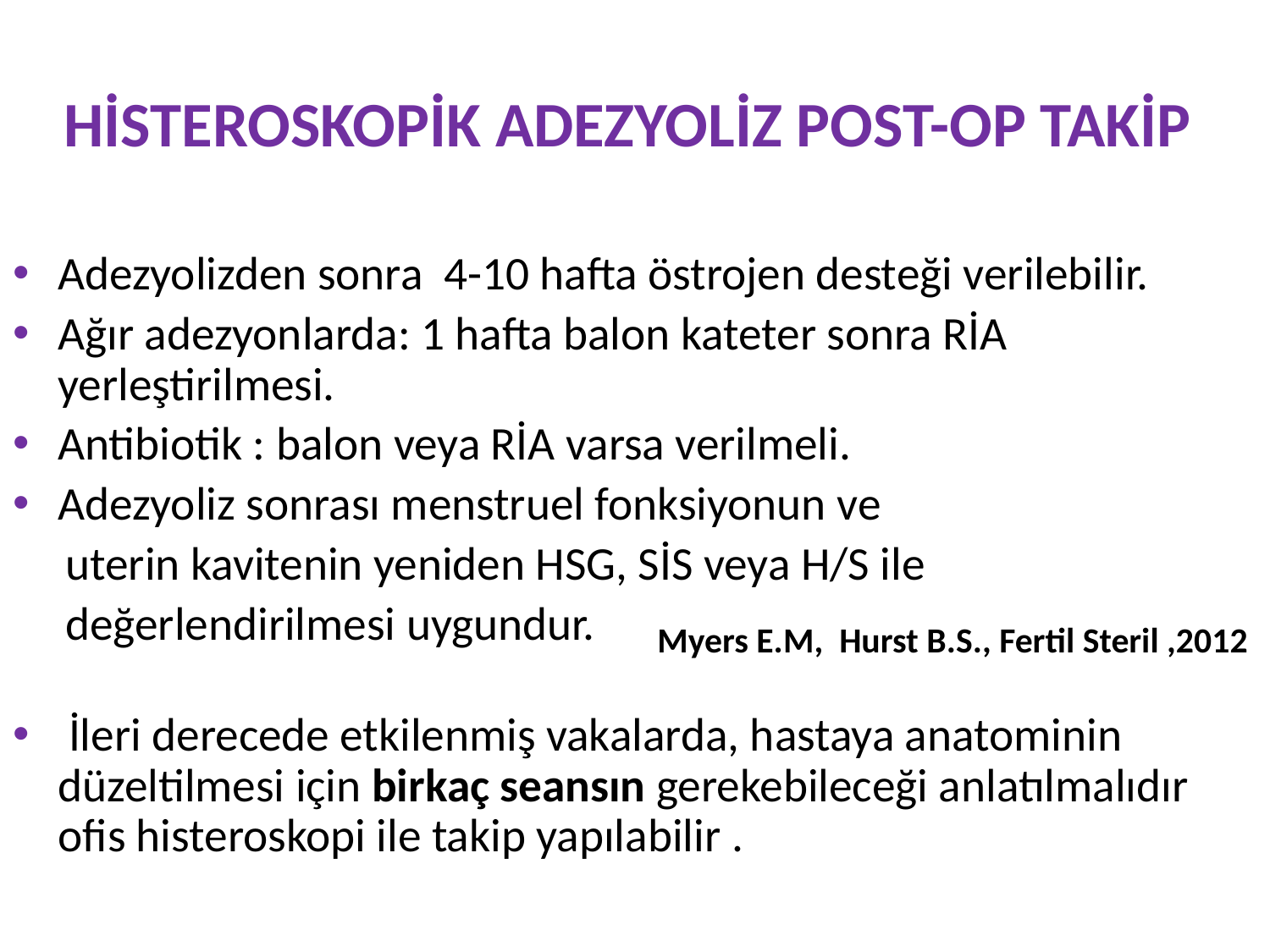

# HİSTEROSKOPİK ADEZYOLİZ POST-OP TAKİP
Adezyolizden sonra  4-10 hafta östrojen desteği verilebilir.
Ağır adezyonlarda: 1 hafta balon kateter sonra RİA yerleştirilmesi.
Antibiotik : balon veya RİA varsa verilmeli.
Adezyoliz sonrası menstruel fonksiyonun ve
     uterin kavitenin yeniden HSG, SİS veya H/S ile
     değerlendirilmesi uygundur.

 İleri derecede etkilenmiş vakalarda, hastaya anatominin düzeltilmesi için birkaç seansın gerekebileceği anlatılmalıdır ofis histeroskopi ile takip yapılabilir .

Myers E.M,  Hurst B.S., Fertil Steril ,2012